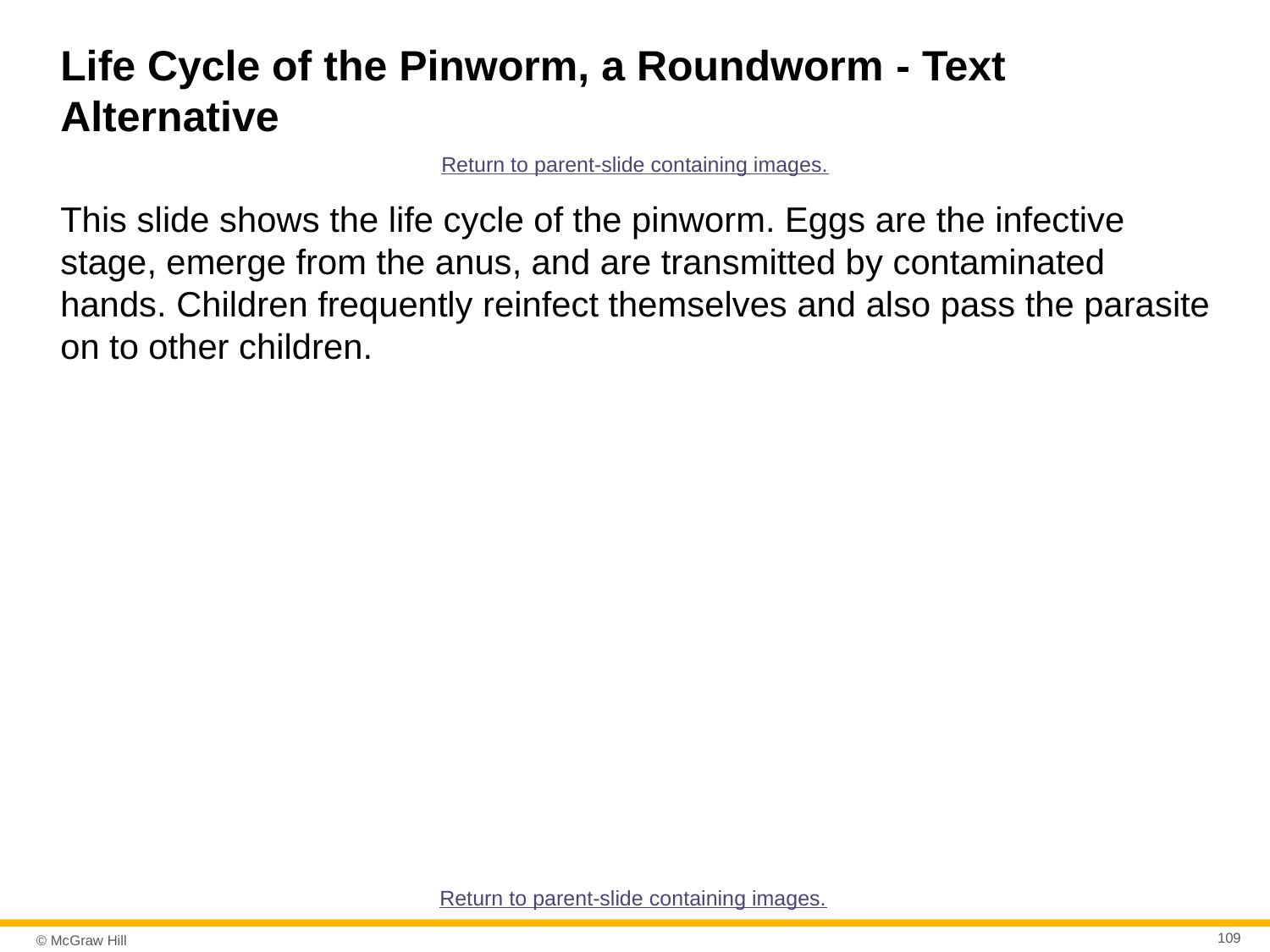

# Life Cycle of the Pinworm, a Roundworm - Text Alternative
Return to parent-slide containing images.
This slide shows the life cycle of the pinworm. Eggs are the infective stage, emerge from the anus, and are transmitted by contaminated hands. Children frequently reinfect themselves and also pass the parasite on to other children.
Return to parent-slide containing images.